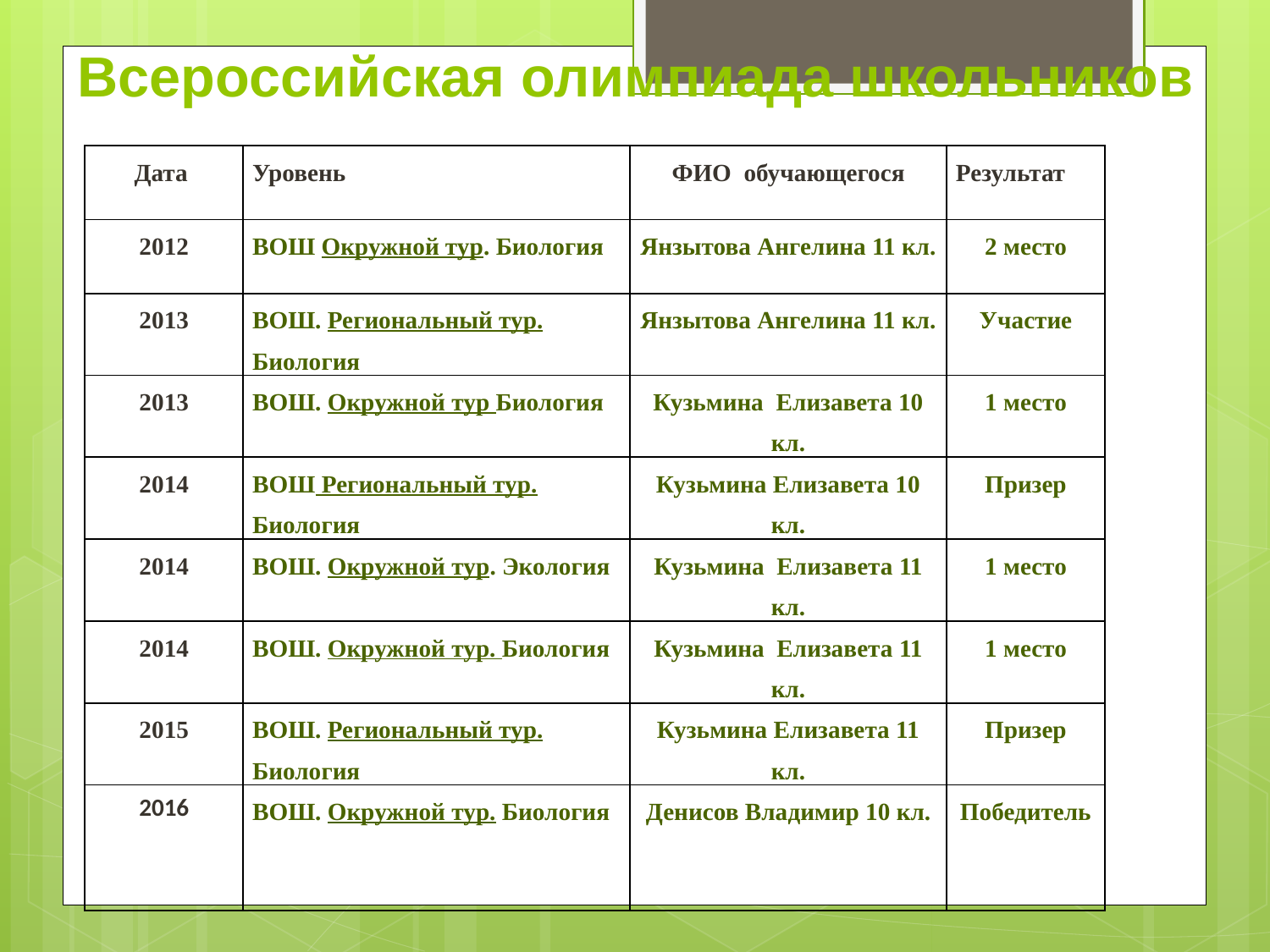

# Всероссийская олимпиада школьников
| Дата | Уровень | ФИО обучающегося | Результат |
| --- | --- | --- | --- |
| 2012 | ВОШ Окружной тур. Биология | Янзытова Ангелина 11 кл. | 2 место |
| 2013 | ВОШ. Региональный тур. Биология | Янзытова Ангелина 11 кл. | Участие |
| 2013 | ВОШ. Окружной тур Биология | Кузьмина Елизавета 10 кл. | 1 место |
| 2014 | ВОШ Региональный тур. Биология | Кузьмина Елизавета 10 кл. | Призер |
| 2014 | ВОШ. Окружной тур. Экология | Кузьмина Елизавета 11 кл. | 1 место |
| 2014 | ВОШ. Окружной тур. Биология | Кузьмина Елизавета 11 кл. | 1 место |
| 2015 | ВОШ. Региональный тур. Биология | Кузьмина Елизавета 11 кл. | Призер |
| 2016 | ВОШ. Окружной тур. Биология | Денисов Владимир 10 кл. | Победитель |